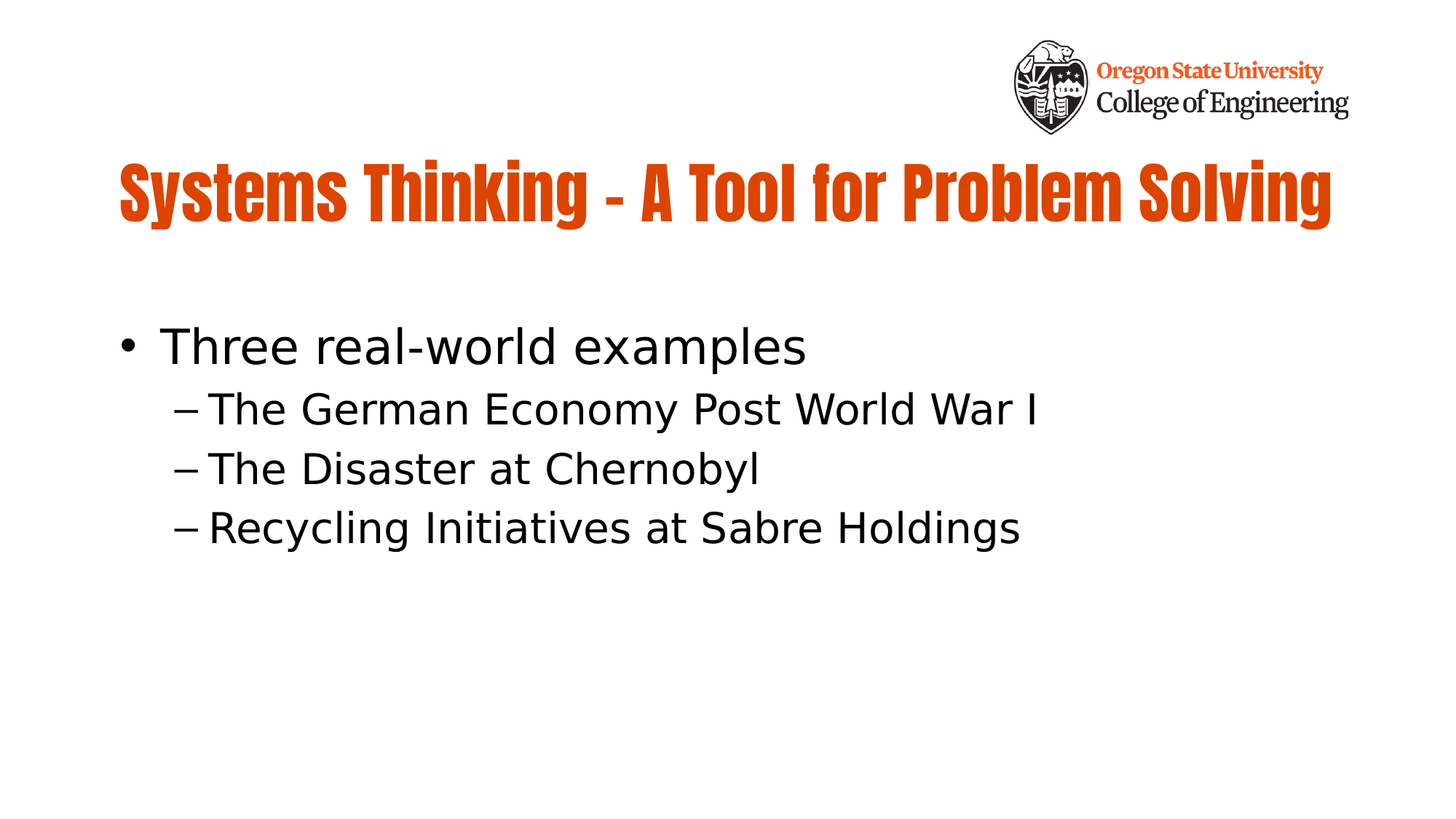

# Systems Thinking – A Tool for Problem Solving
Three real-world examples
The German Economy Post World War I
The Disaster at Chernobyl
Recycling Initiatives at Sabre Holdings